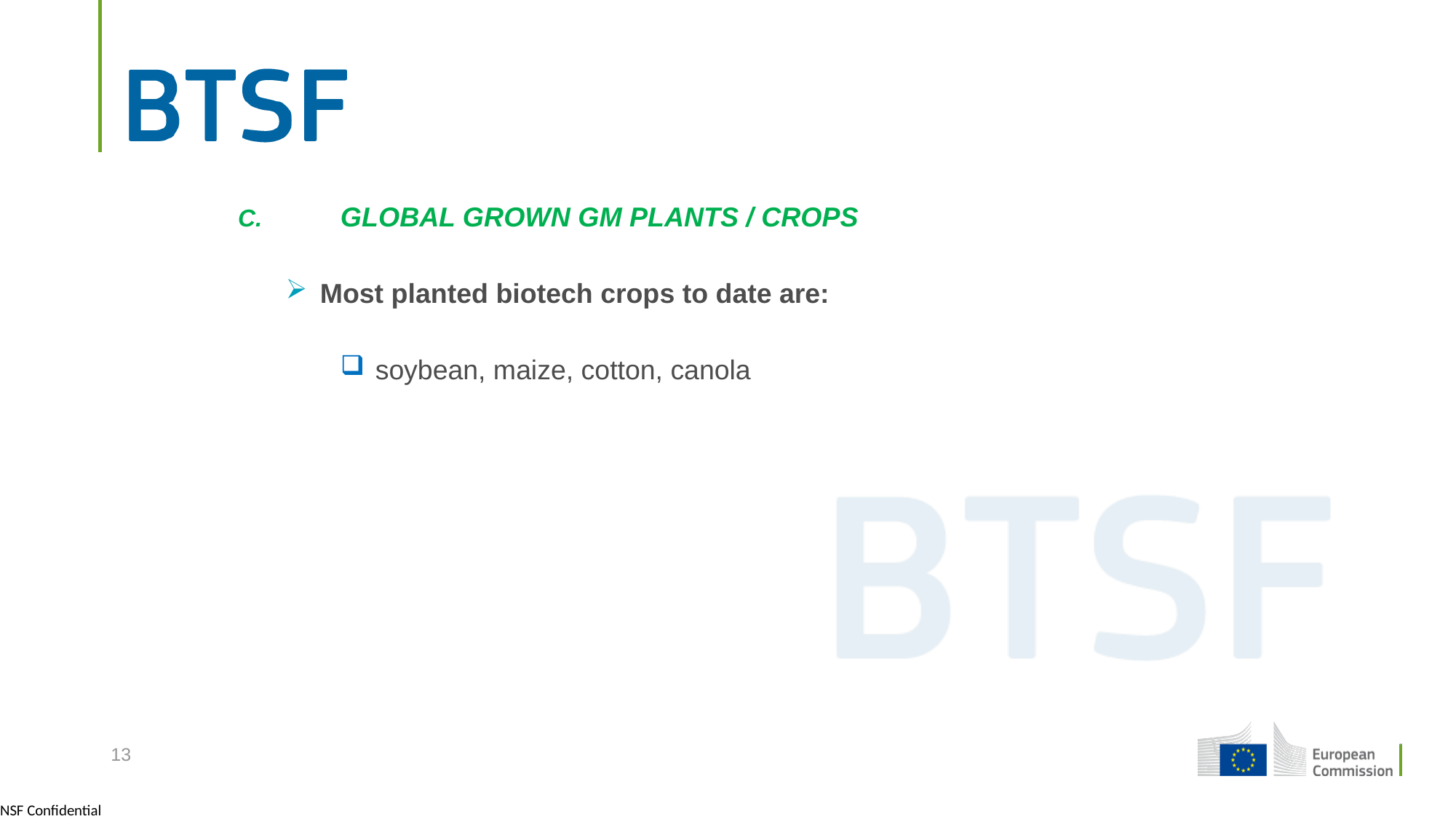

#

 C.	GLOBAL GROWN GM PLANTS / CROPS

Most planted biotech crops to date are:

 soybean, maize, cotton, canola

13